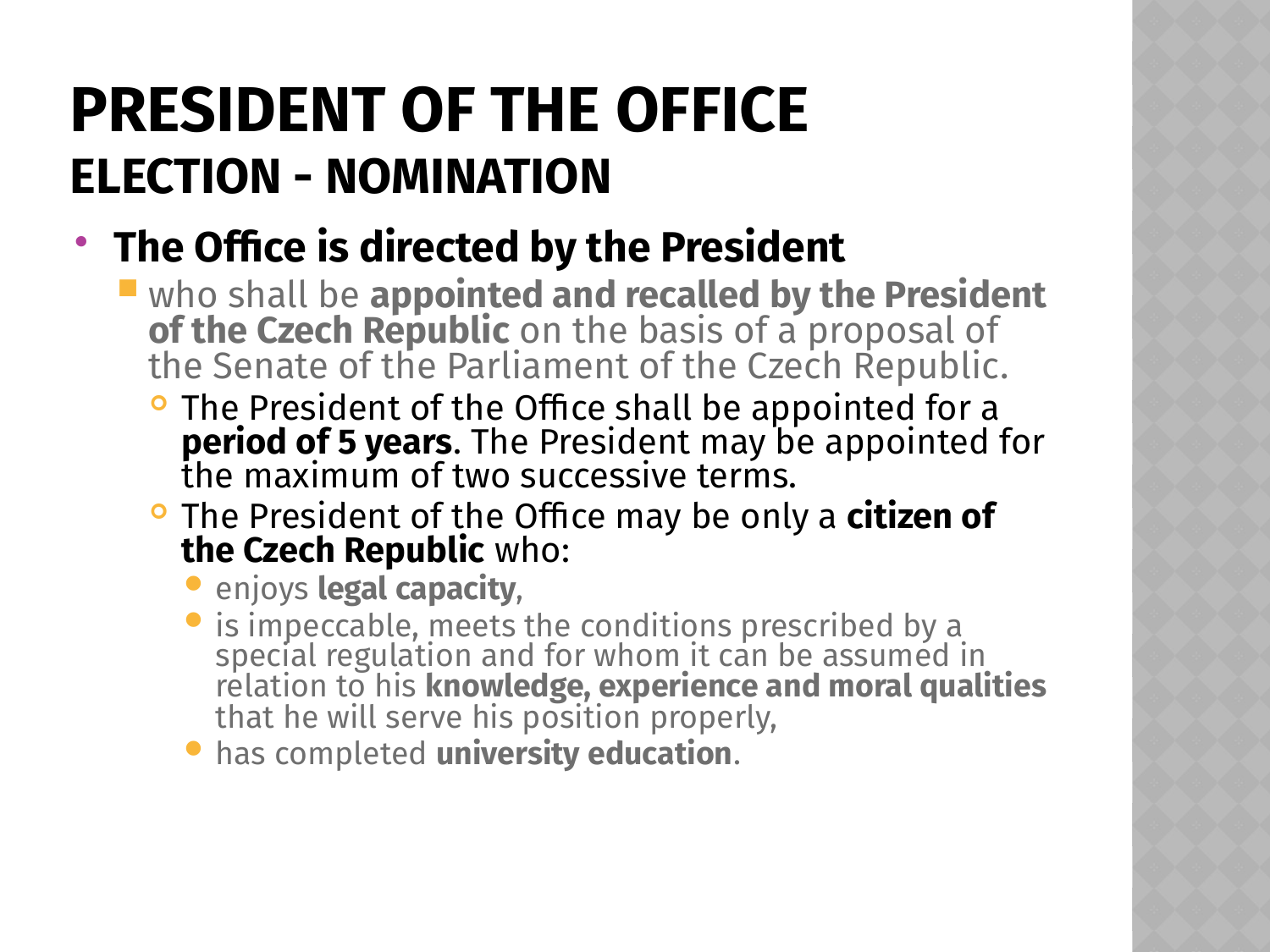

# President of the Office election - nomination
The Office is directed by the President
who shall be appointed and recalled by the President of the Czech Republic on the basis of a proposal of the Senate of the Parliament of the Czech Republic.
The President of the Office shall be appointed for a period of 5 years. The President may be appointed for the maximum of two successive terms.
The President of the Office may be only a citizen of the Czech Republic who:
enjoys legal capacity,
is impeccable, meets the conditions prescribed by a special regulation and for whom it can be assumed in relation to his knowledge, experience and moral qualities that he will serve his position properly,
has completed university education.